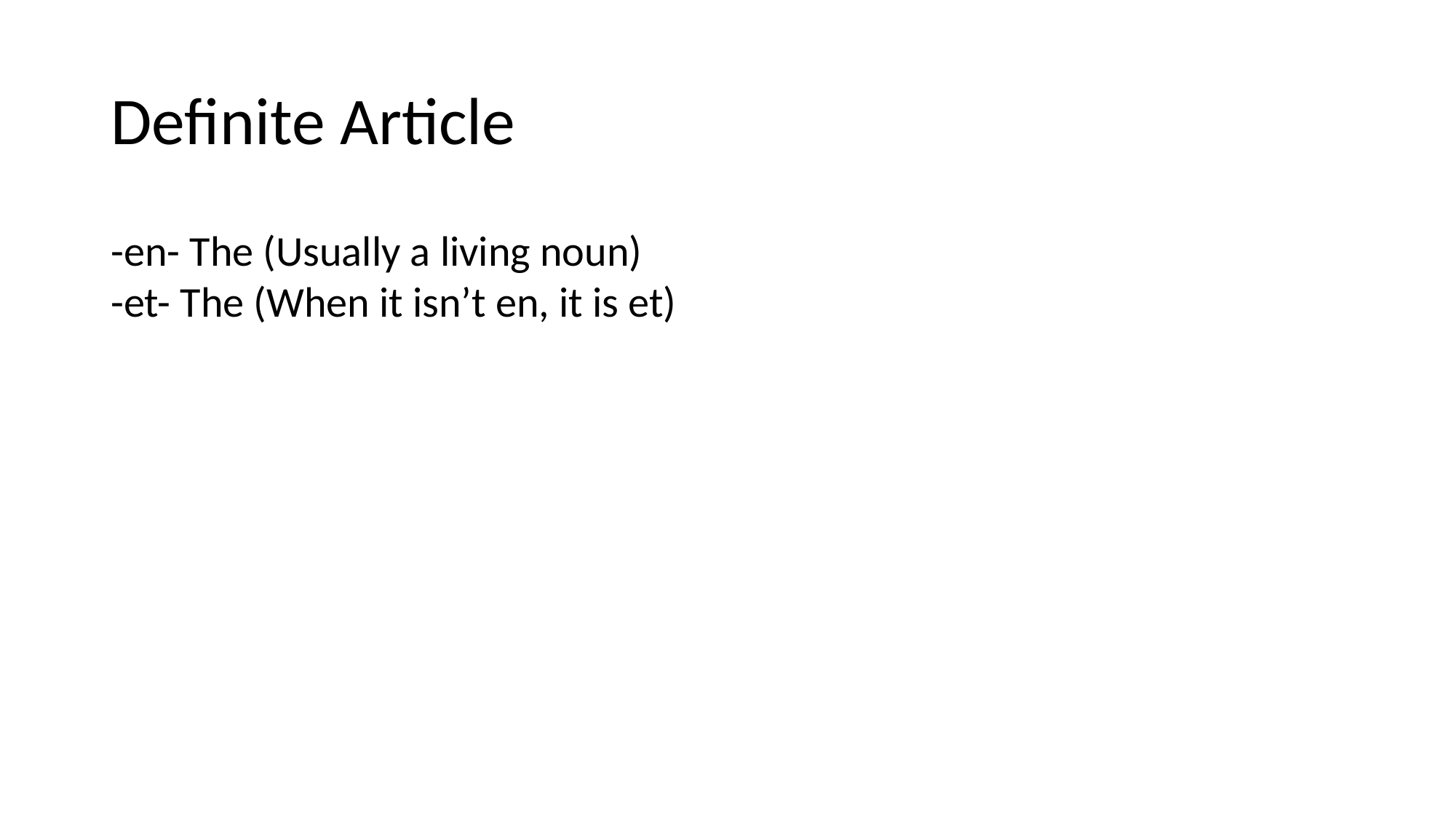

# Definite Article
-en- The (Usually a living noun)
-et- The (When it isn’t en, it is et)